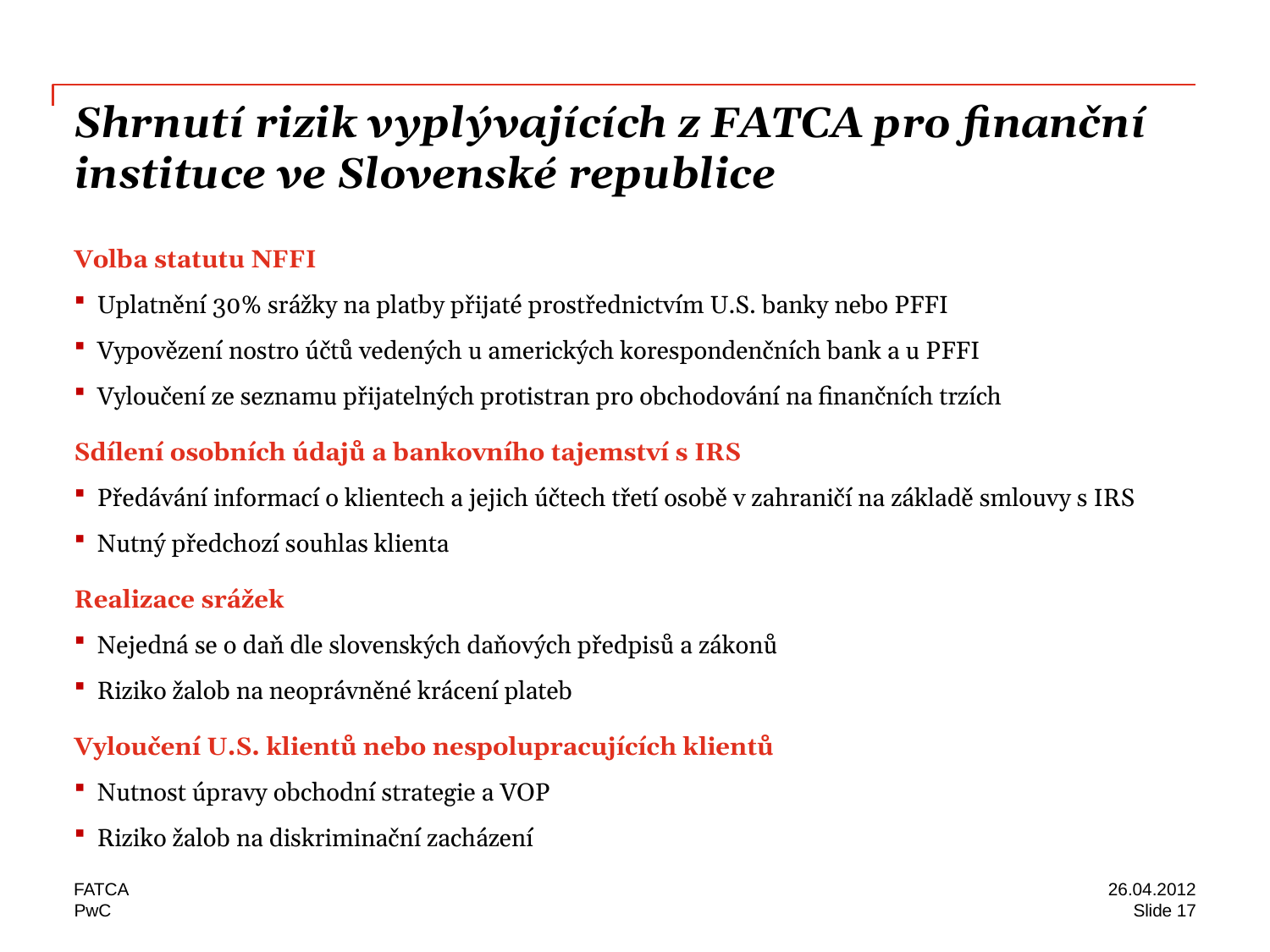

# Shrnutí rizik vyplývajících z FATCA pro finanční instituce ve Slovenské republice
Volba statutu NFFI
Uplatnění 30% srážky na platby přijaté prostřednictvím U.S. banky nebo PFFI
Vypovězení nostro účtů vedených u amerických korespondenčních bank a u PFFI
Vyloučení ze seznamu přijatelných protistran pro obchodování na finančních trzích
Sdílení osobních údajů a bankovního tajemství s IRS
Předávání informací o klientech a jejich účtech třetí osobě v zahraničí na základě smlouvy s IRS
Nutný předchozí souhlas klienta
Realizace srážek
Nejedná se o daň dle slovenských daňových předpisů a zákonů
Riziko žalob na neoprávněné krácení plateb
Vyloučení U.S. klientů nebo nespolupracujících klientů
Nutnost úpravy obchodní strategie a VOP
Riziko žalob na diskriminační zacházení

FATCA
26.04.2012
Slide 17